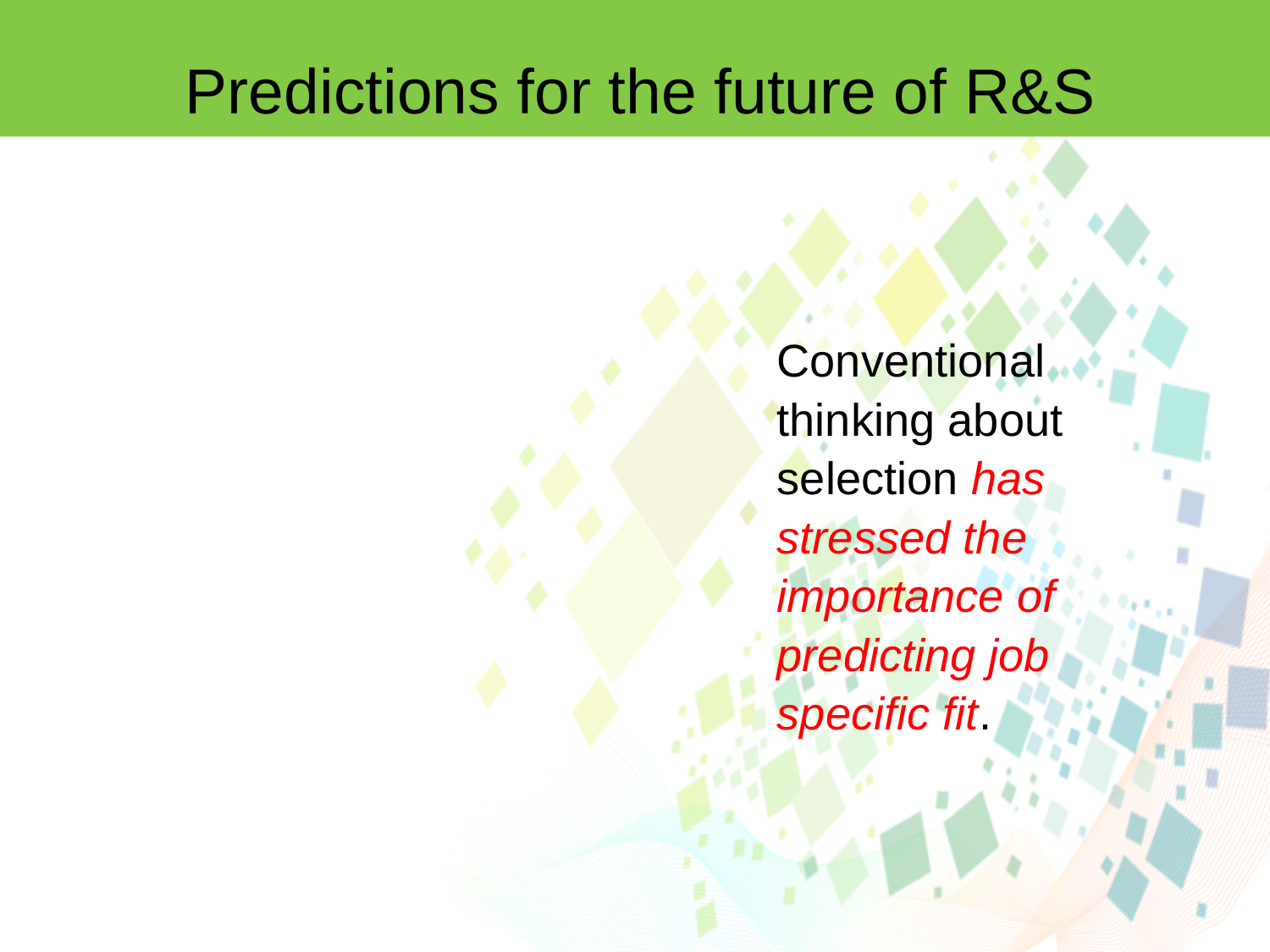

Predictions for the future of R&S
Conventional thinking about selection has stressed the importance of predicting job specific fit.